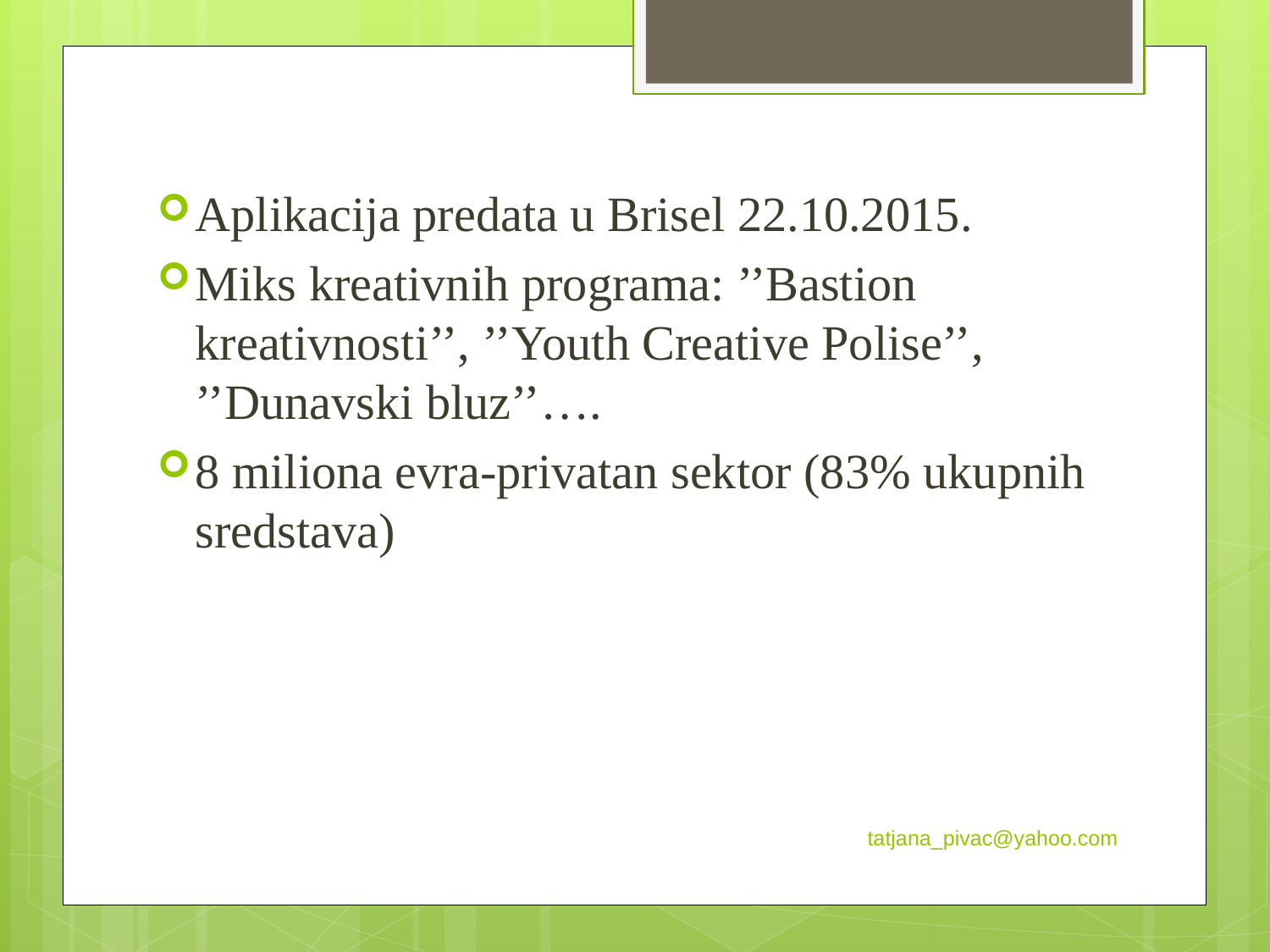

Aplikacija predata u Brisel 22.10.2015.
Miks kreativnih programa: ’’Bastion kreativnosti’’, ’’Youth Creative Polise’’, ’’Dunavski bluz’’….
8 miliona evra-privatan sektor (83% ukupnih sredstava)
tatjana_pivac@yahoo.com